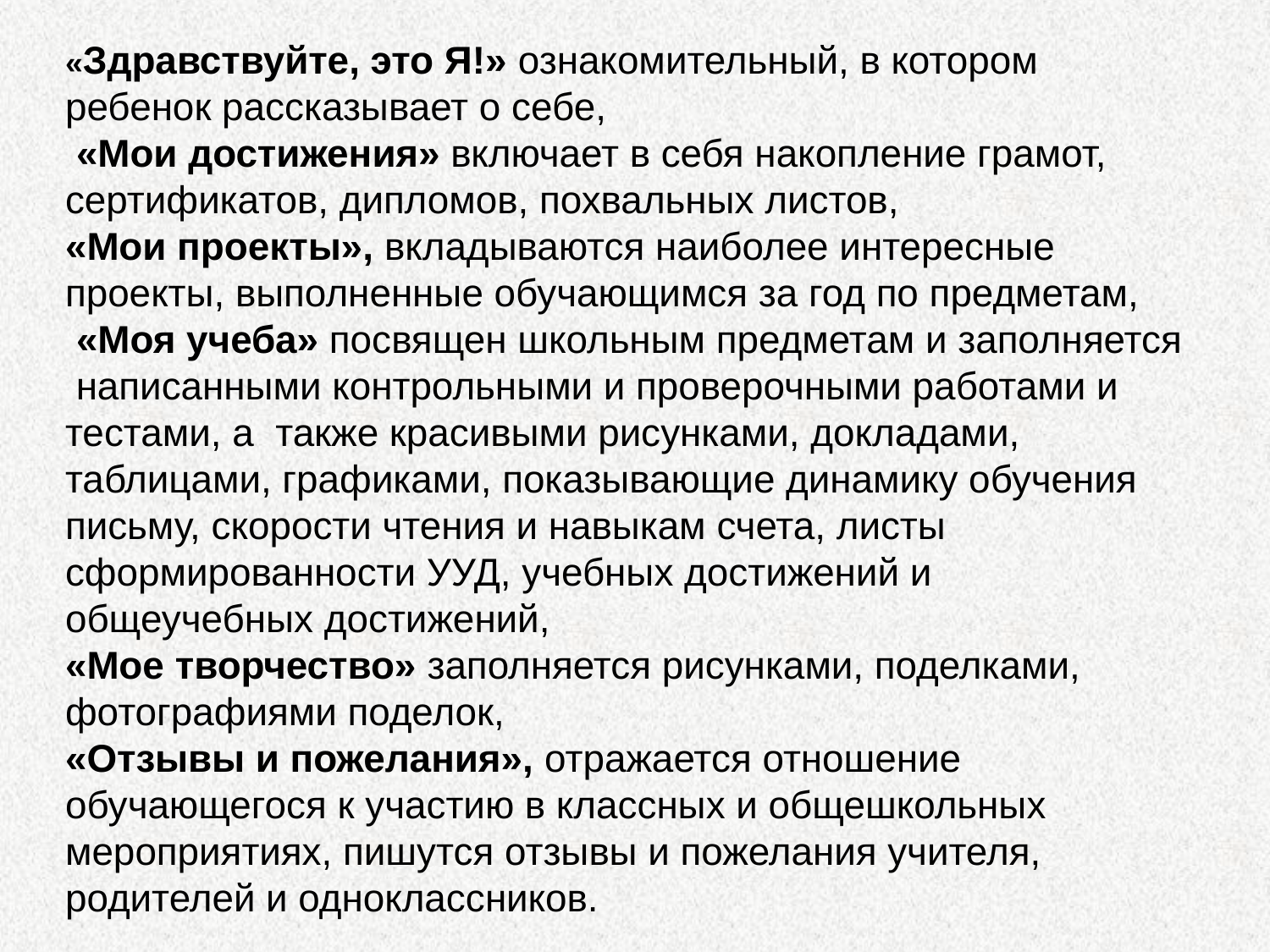

«Здравствуйте, это Я!» ознакомительный, в котором ребенок рассказывает о себе,
 «Мои достижения» включает в себя накопление грамот, сертификатов, дипломов, похвальных листов,
«Мои проекты», вкладываются наиболее интересные проекты, выполненные обучающимся за год по предметам,
 «Моя учеба» посвящен школьным предметам и заполняется  написанными контрольными и проверочными работами и тестами, а  также красивыми рисунками, докладами,  таблицами, графиками, показывающие динамику обучения письму, скорости чтения и навыкам счета, листы сформированности УУД, учебных достижений и общеучебных достижений,
«Мое творчество» заполняется рисунками, поделками, фотографиями поделок,
«Отзывы и пожелания», отражается отношение  обучающегося к участию в классных и общешкольных мероприятиях, пишутся отзывы и пожелания учителя, родителей и одноклассников.